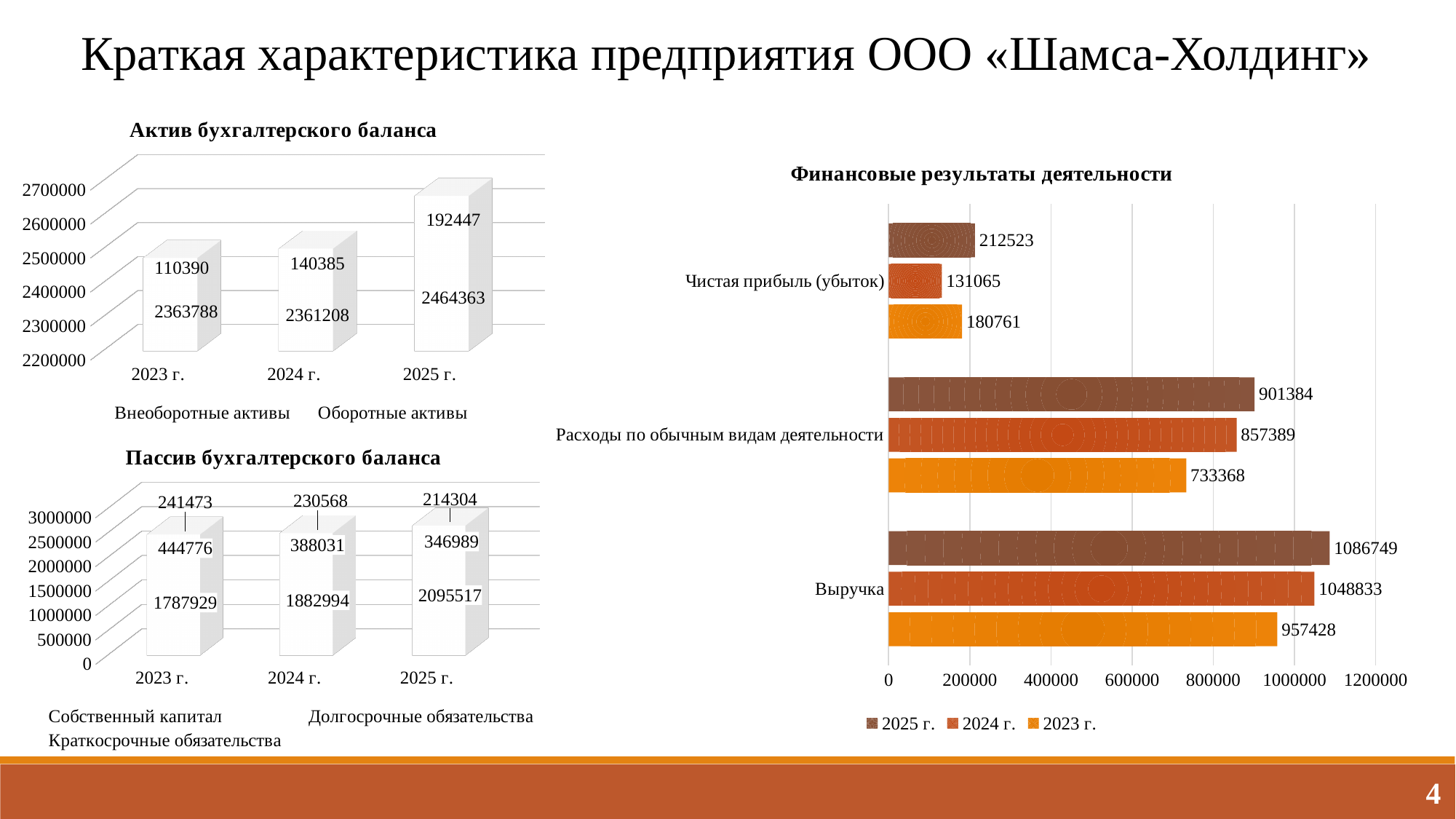

Краткая характеристика предприятия ООО «Шамса-Холдинг»

[unsupported chart]

### Chart: Финансовые результаты деятельности

| Category | 2023 г. | 2024 г. | 2025 г. |
|---|---|---|---|
| Выручка | 957428.0 | 1048833.0 | 1086749.0 |
| Расходы по обычным видам деятельности | 733368.0 | 857389.0 | 901384.0 |
| Чистая прибыль (убыток) | 180761.0 | 131065.0 | 212523.0 |

[unsupported chart]

4